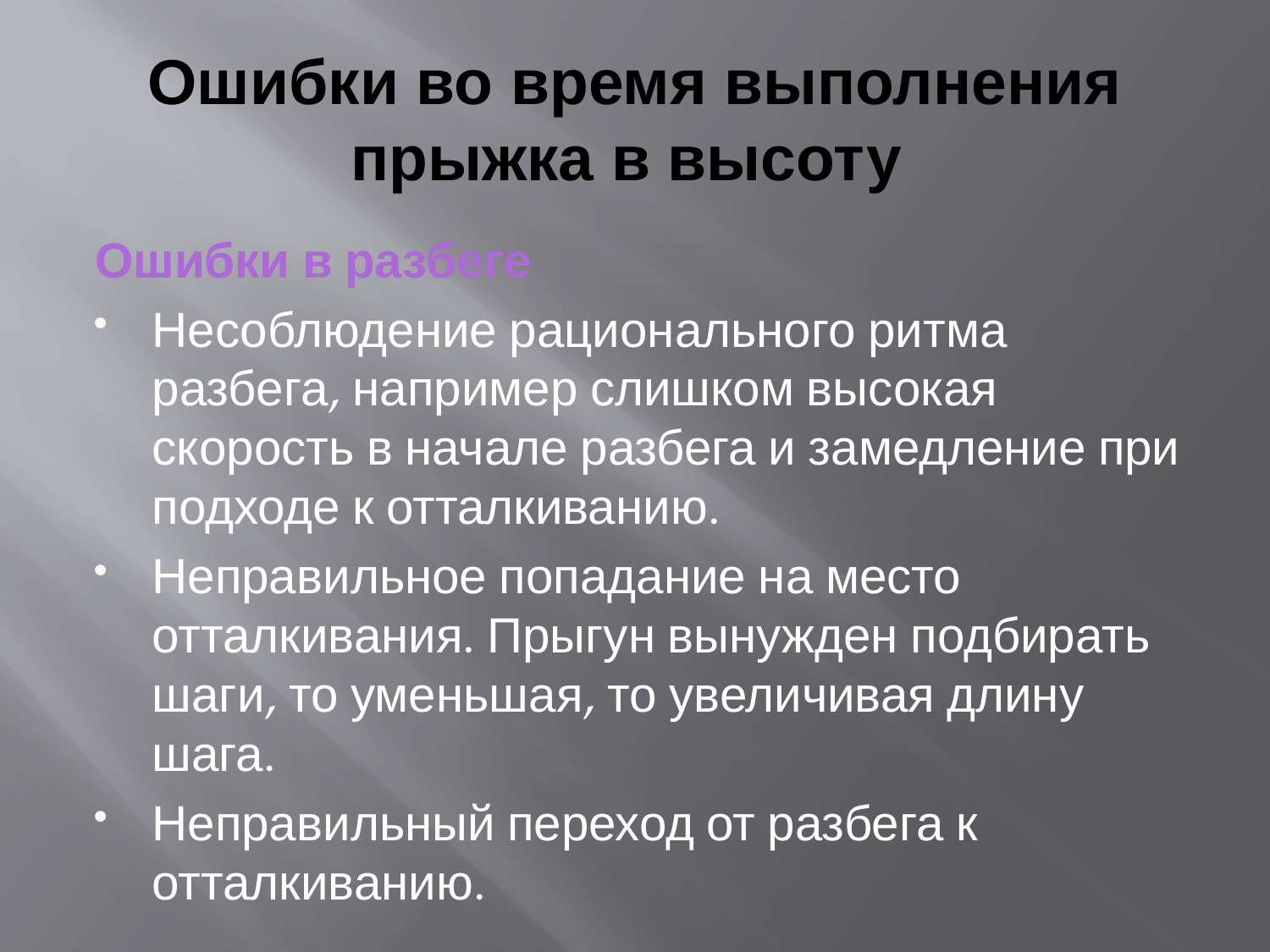

# Ошибки во время выполнения прыжка в высоту
Ошибки в разбеге
Несоблюдение рационального ритма разбега, например слишком высокая скорость в начале разбега и замедление при подходе к отталкиванию.
Неправильное попадание на место отталкивания. Прыгун вынужден подбирать шаги, то уменьшая, то увеличивая длину шага.
Неправильный переход от разбега к отталкиванию.